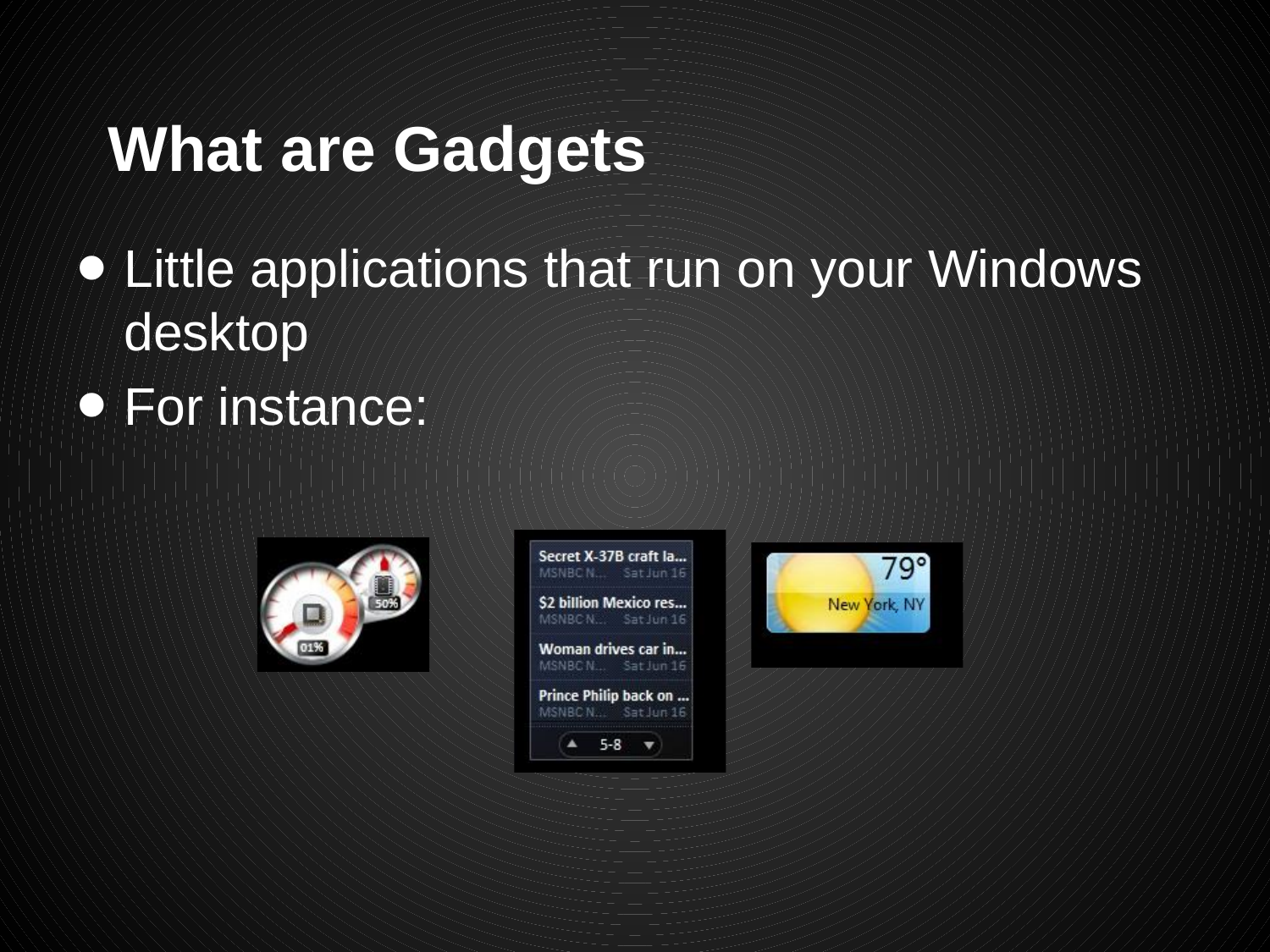

# What are Gadgets
Little applications that run on your Windows desktop
For instance: